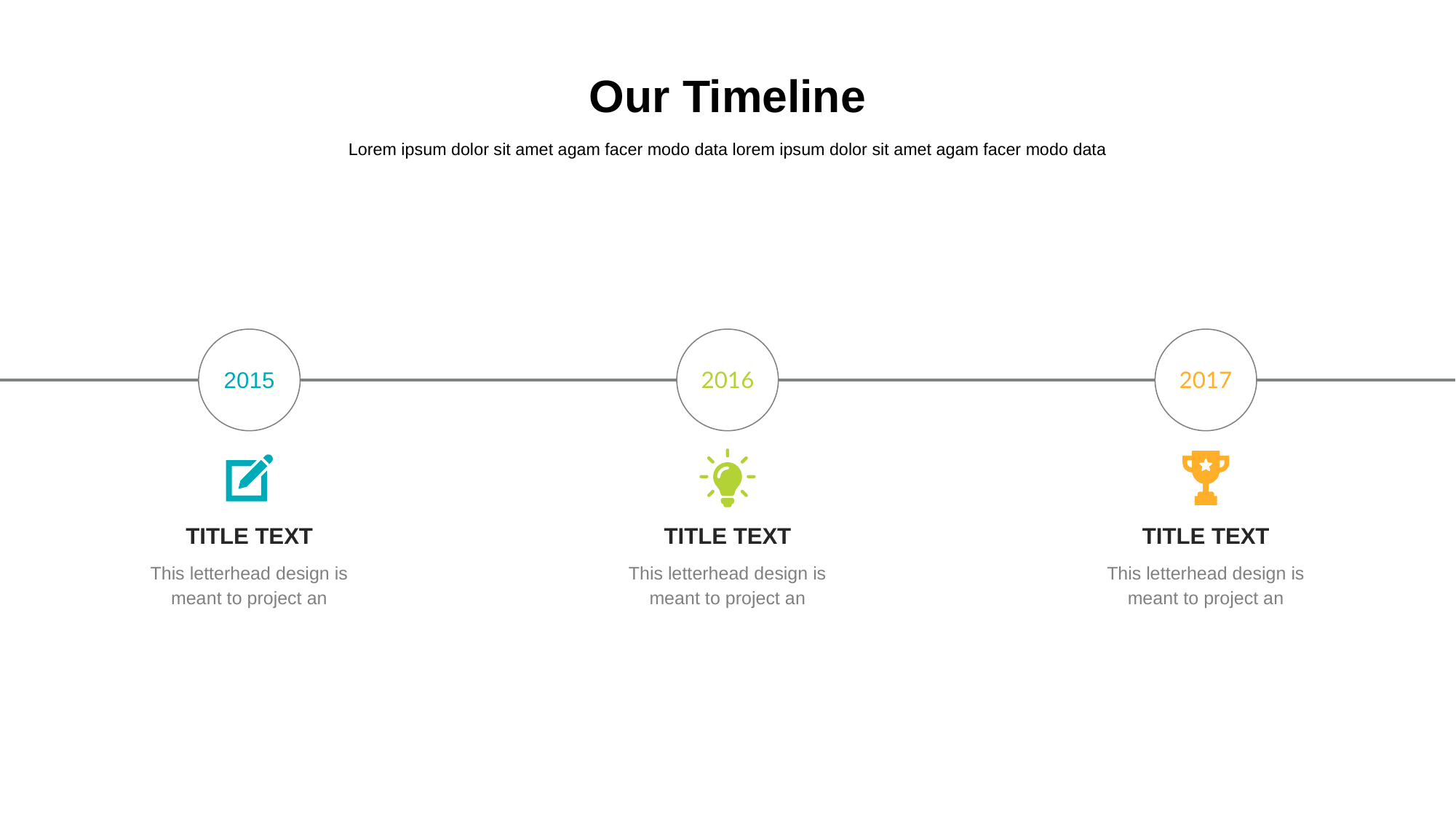

Our Timeline
Lorem ipsum dolor sit amet agam facer modo data lorem ipsum dolor sit amet agam facer modo data

2015

TITLE TEXT
This letterhead design is meant to project an

2016

TITLE TEXT
This letterhead design is meant to project an

2017

TITLE TEXT
This letterhead design is meant to project an